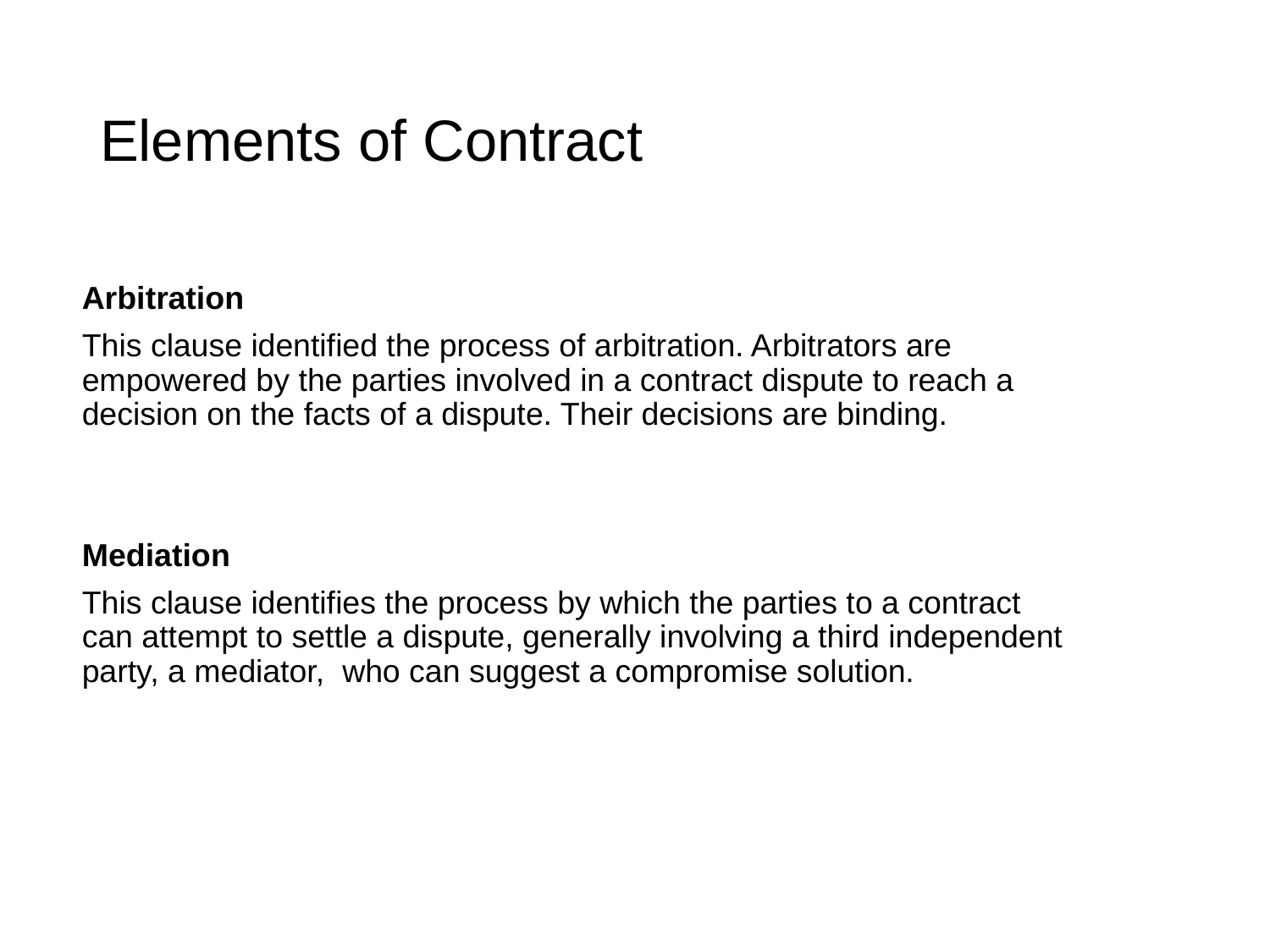

# Elements of Contract
Arbitration
This clause identified the process of arbitration. Arbitrators are empowered by the parties involved in a contract dispute to reach a decision on the facts of a dispute. Their decisions are binding.

Mediation
This clause identifies the process by which the parties to a contract can attempt to settle a dispute, generally involving a third independent party, a mediator,  who can suggest a compromise solution.